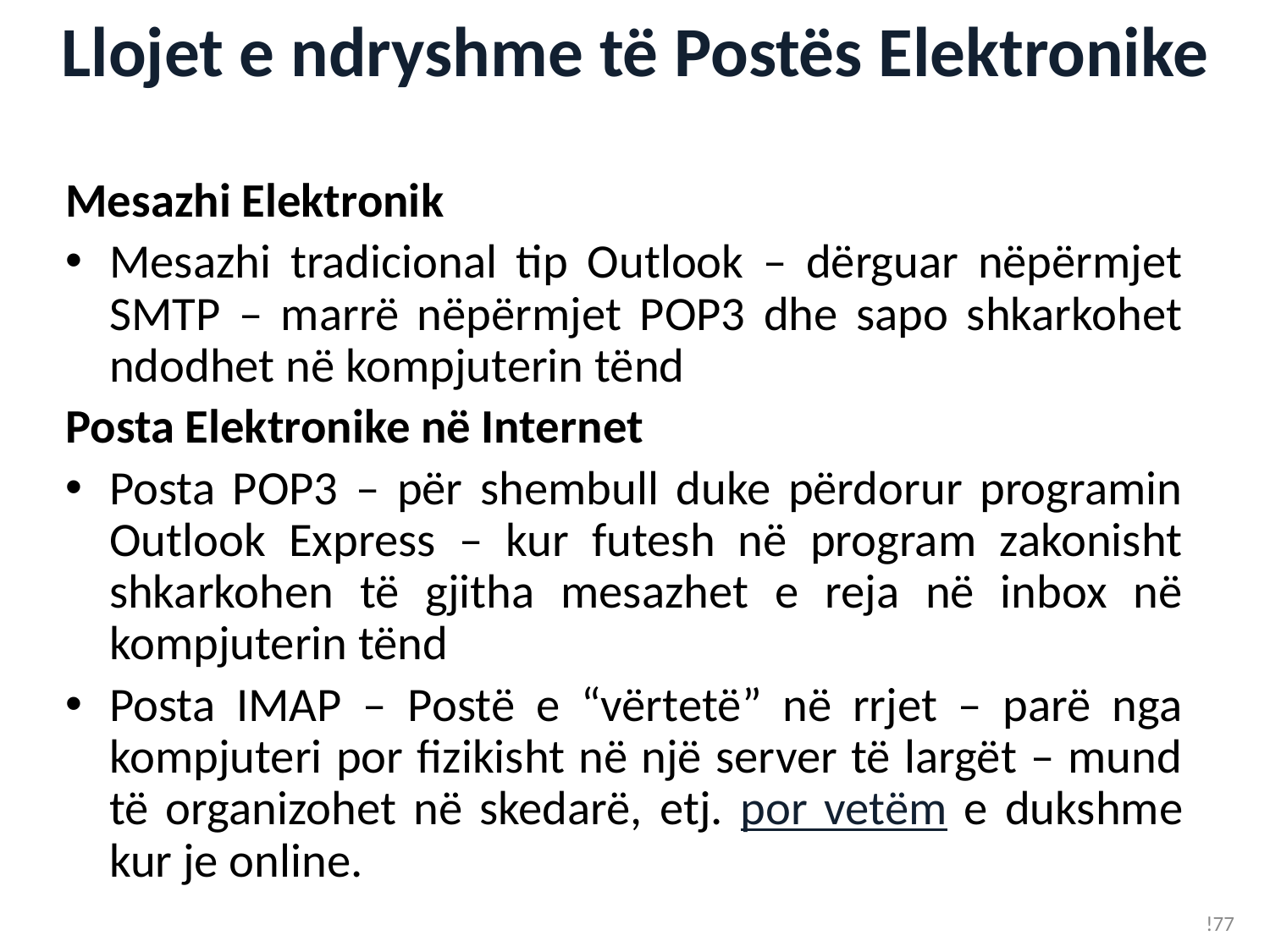

# Llojet e ndryshme të Postës Elektronike
Mesazhi Elektronik
Mesazhi tradicional tip Outlook – dërguar nëpërmjet SMTP – marrë nëpërmjet POP3 dhe sapo shkarkohet ndodhet në kompjuterin tënd
Posta Elektronike në Internet
Posta POP3 – për shembull duke përdorur programin Outlook Express – kur futesh në program zakonisht shkarkohen të gjitha mesazhet e reja në inbox në kompjuterin tënd
Posta IMAP – Postë e “vërtetë” në rrjet – parë nga kompjuteri por fizikisht në një server të largët – mund të organizohet në skedarë, etj. por vetëm e dukshme kur je online.
!77